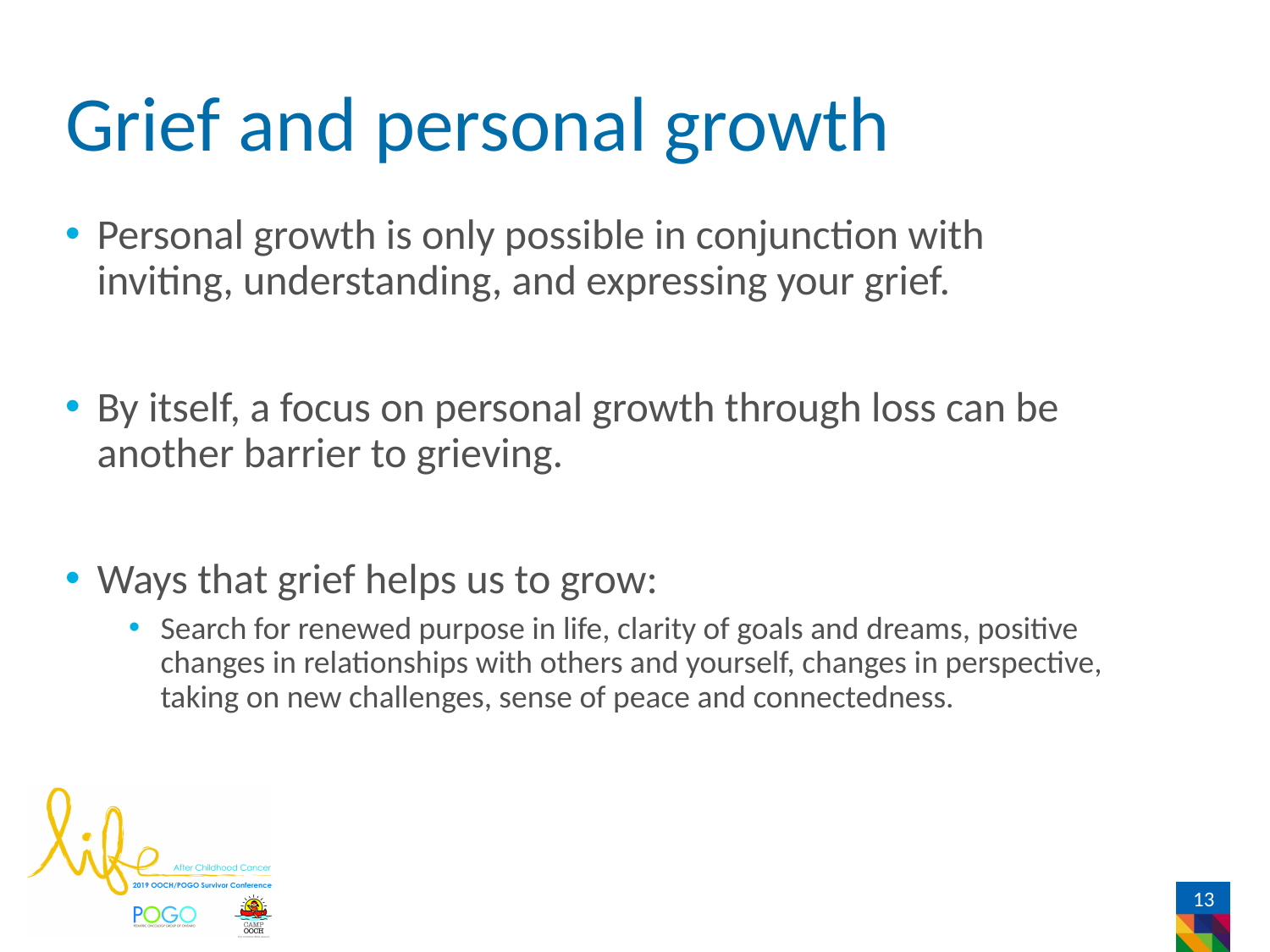

# Grief and personal growth
Personal growth is only possible in conjunction with inviting, understanding, and expressing your grief.

By itself, a focus on personal growth through loss can be another barrier to grieving.

Ways that grief helps us to grow:
Search for renewed purpose in life, clarity of goals and dreams, positive changes in relationships with others and yourself, changes in perspective, taking on new challenges, sense of peace and connectedness.